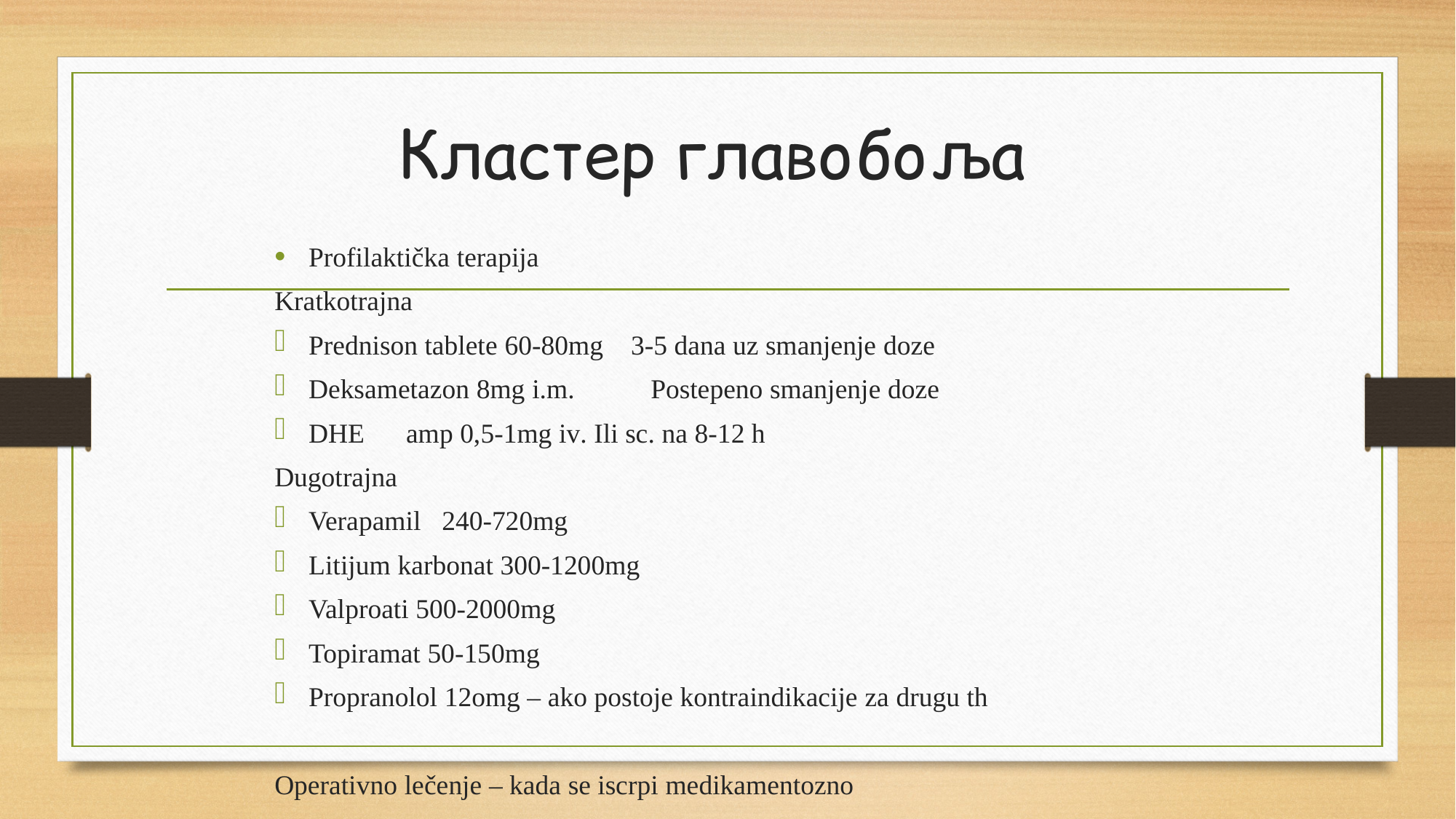

# Кластер главобоља
Profilaktička terapija
Kratkotrajna
Prednison tablete 60-80mg    3-5 dana uz smanjenje doze
Deksametazon 8mg i.m.           Postepeno smanjenje doze
DHE      amp 0,5-1mg iv. Ili sc. na 8-12 h
Dugotrajna
Verapamil   240-720mg
Litijum karbonat 300-1200mg
Valproati 500-2000mg
Topiramat 50-150mg
Propranolol 12omg – ako postoje kontraindikacije za drugu th

Operativno lečenje – kada se iscrpi medikamentozno